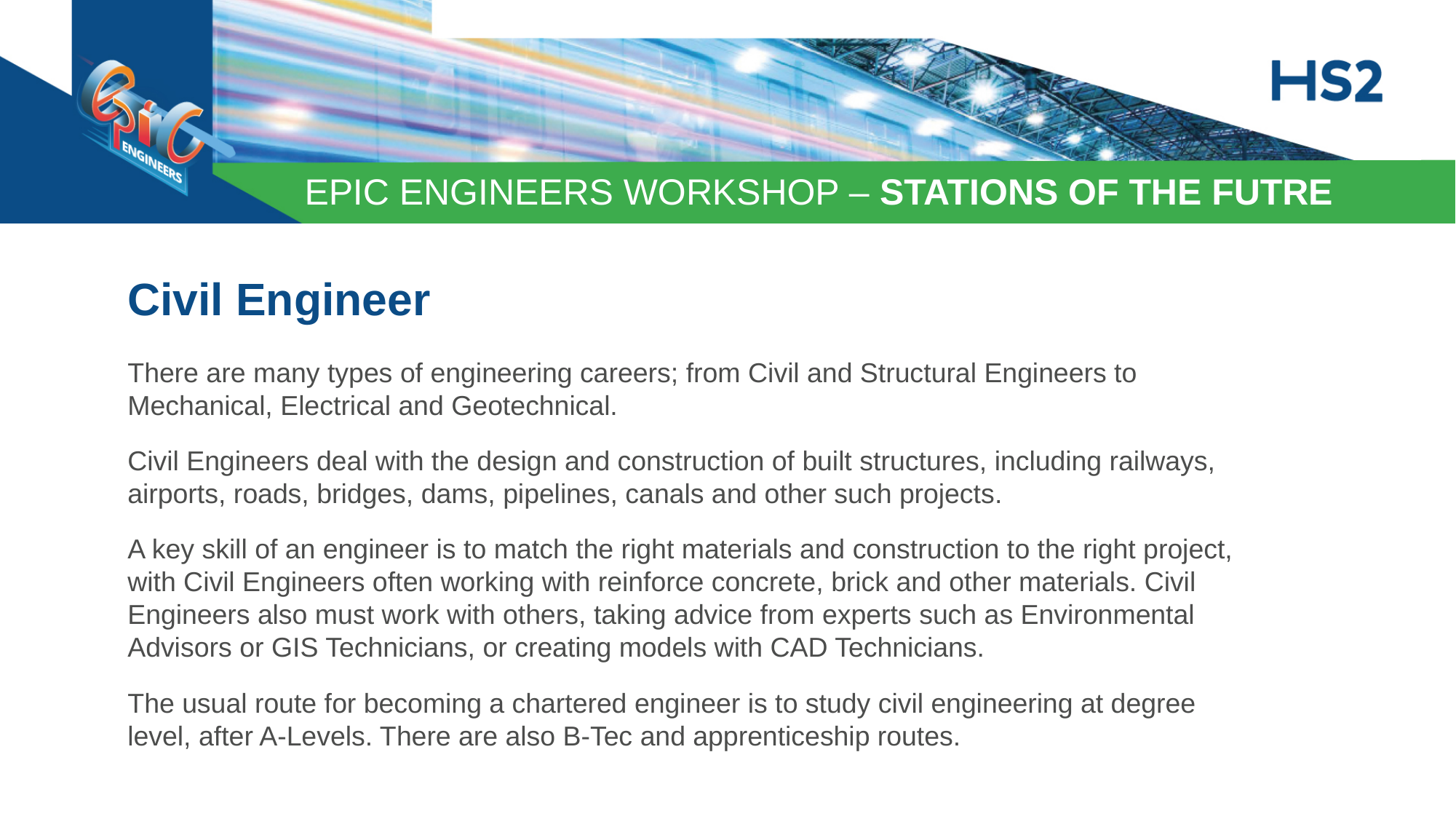

Civil Engineer
There are many types of engineering careers; from Civil and Structural Engineers to Mechanical, Electrical and Geotechnical.
Civil Engineers deal with the design and construction of built structures, including railways, airports, roads, bridges, dams, pipelines, canals and other such projects.
A key skill of an engineer is to match the right materials and construction to the right project, with Civil Engineers often working with reinforce concrete, brick and other materials. Civil Engineers also must work with others, taking advice from experts such as Environmental Advisors or GIS Technicians, or creating models with CAD Technicians.
The usual route for becoming a chartered engineer is to study civil engineering at degree level, after A-Levels. There are also B-Tec and apprenticeship routes.